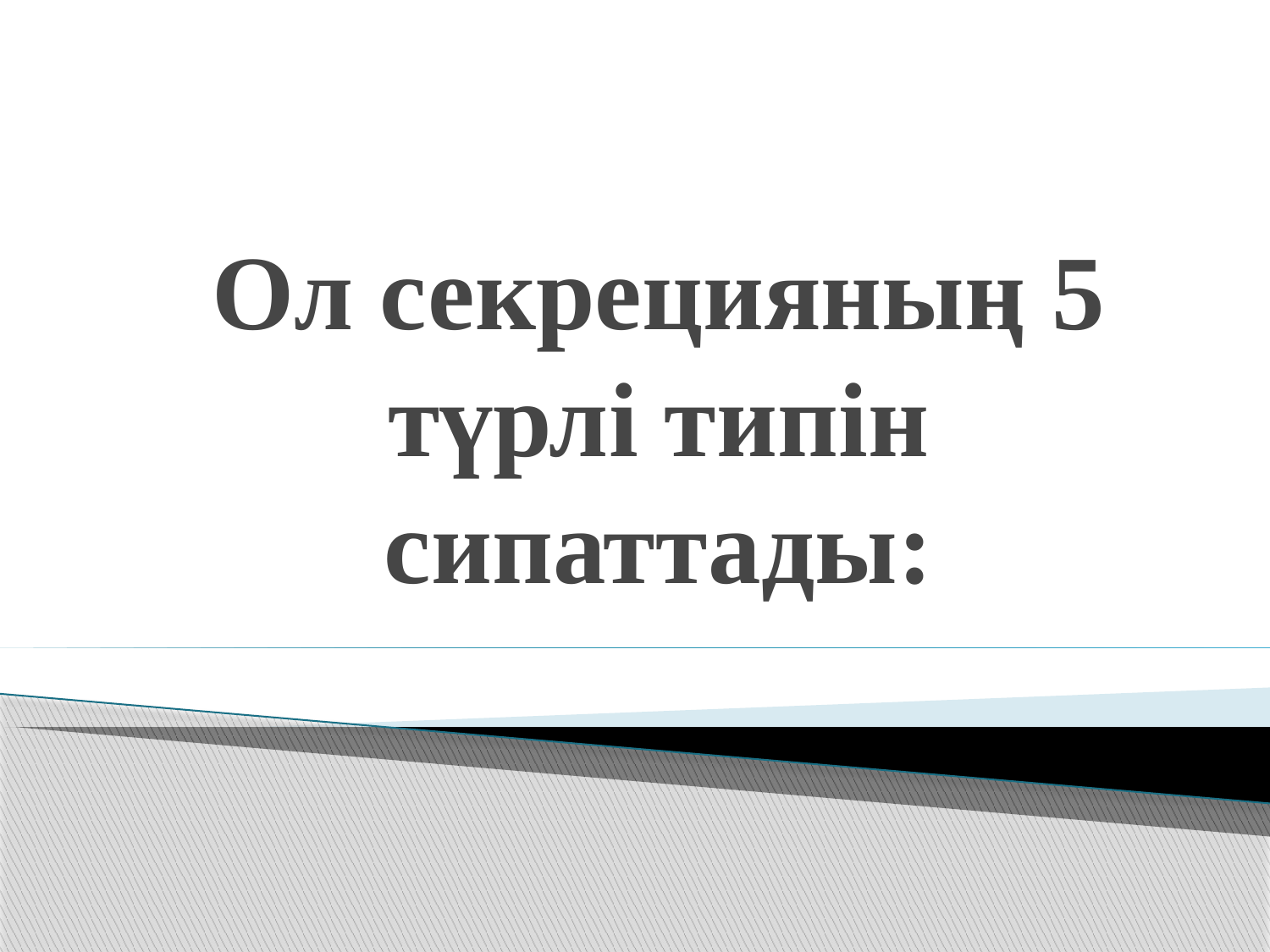

# Ол секрецияның 5 түрлі типін сипаттады: